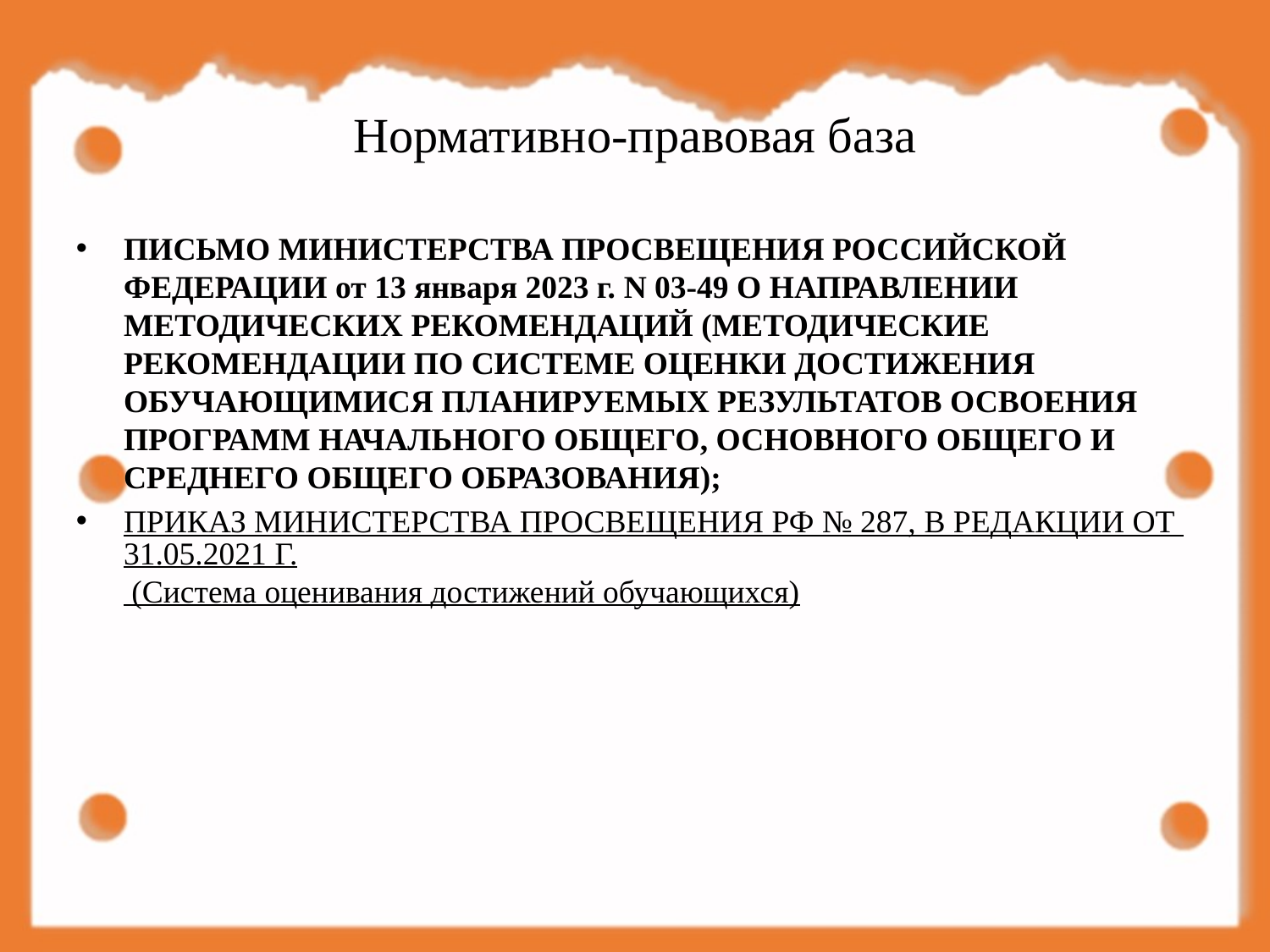

# Нормативно-правовая база
ПИСЬМО МИНИСТЕРСТВА ПРОСВЕЩЕНИЯ РОССИЙСКОЙ ФЕДЕРАЦИИ от 13 января 2023 г. N 03-49 О НАПРАВЛЕНИИ МЕТОДИЧЕСКИХ РЕКОМЕНДАЦИЙ (МЕТОДИЧЕСКИЕ РЕКОМЕНДАЦИИ ПО СИСТЕМЕ ОЦЕНКИ ДОСТИЖЕНИЯ ОБУЧАЮЩИМИСЯ ПЛАНИРУЕМЫХ РЕЗУЛЬТАТОВ ОСВОЕНИЯ ПРОГРАММ НАЧАЛЬНОГО ОБЩЕГО, ОСНОВНОГО ОБЩЕГО И СРЕДНЕГО ОБЩЕГО ОБРАЗОВАНИЯ);
ПРИКАЗ МИНИСТЕРСТВА ПРОСВЕЩЕНИЯ РФ № 287, В РЕДАКЦИИ ОТ 31.05.2021 Г. (Система оценивания достижений обучающихся)